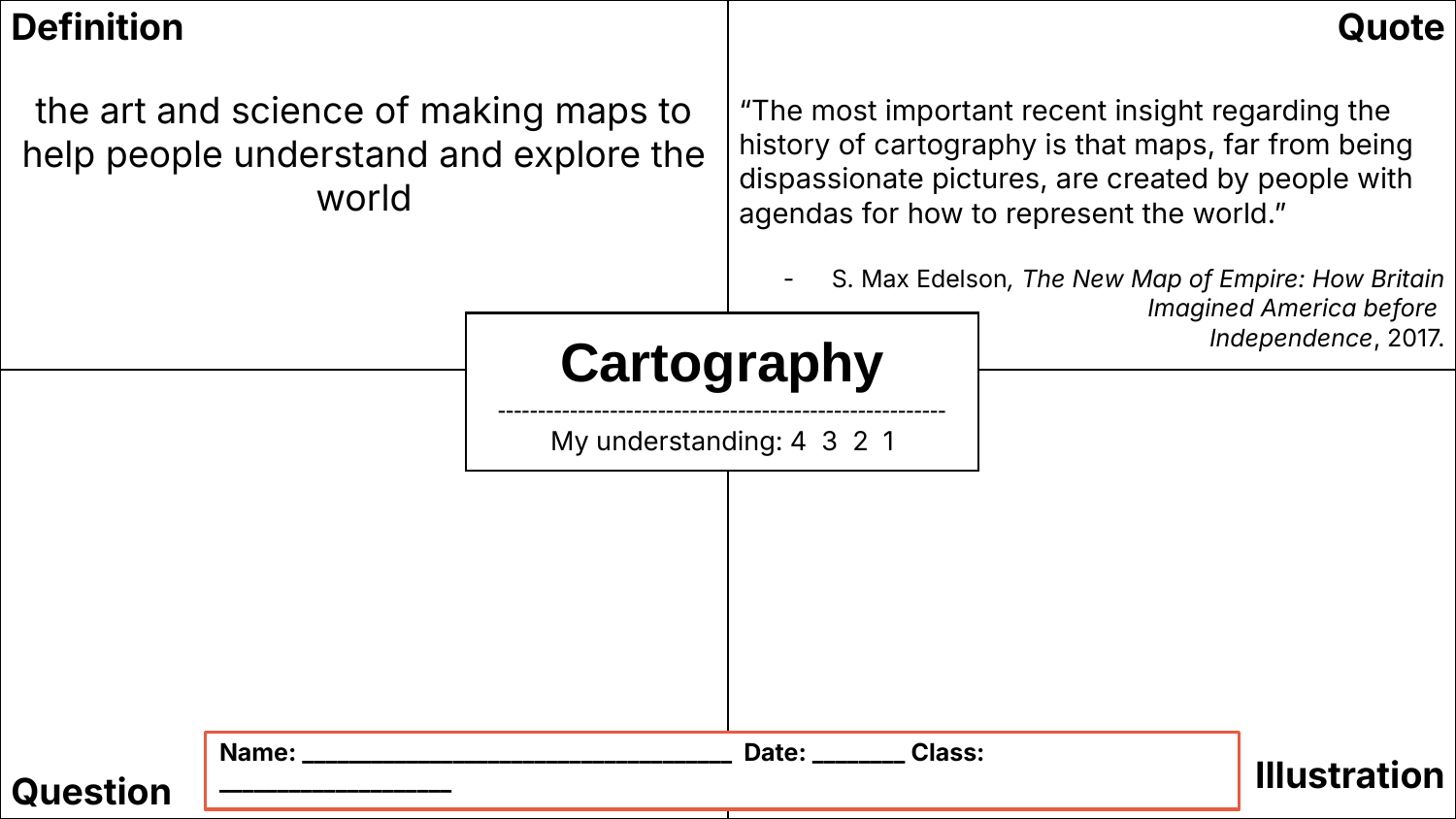

| Definition the art and science of making maps to help people understand and explore the world | Quote “The most important recent insight regarding the history of cartography is that maps, far from being dispassionate pictures, are created by people with agendas for how to represent the world.” S. Max Edelson, The New Map of Empire: How Britain Imagined America before Independence, 2017. |
| --- | --- |
| Question | Illustration |
Cartography
--------------------------------------------------------
My understanding: 4  3  2  1
Name: _____________________________________  Date: ________ Class: ____________________